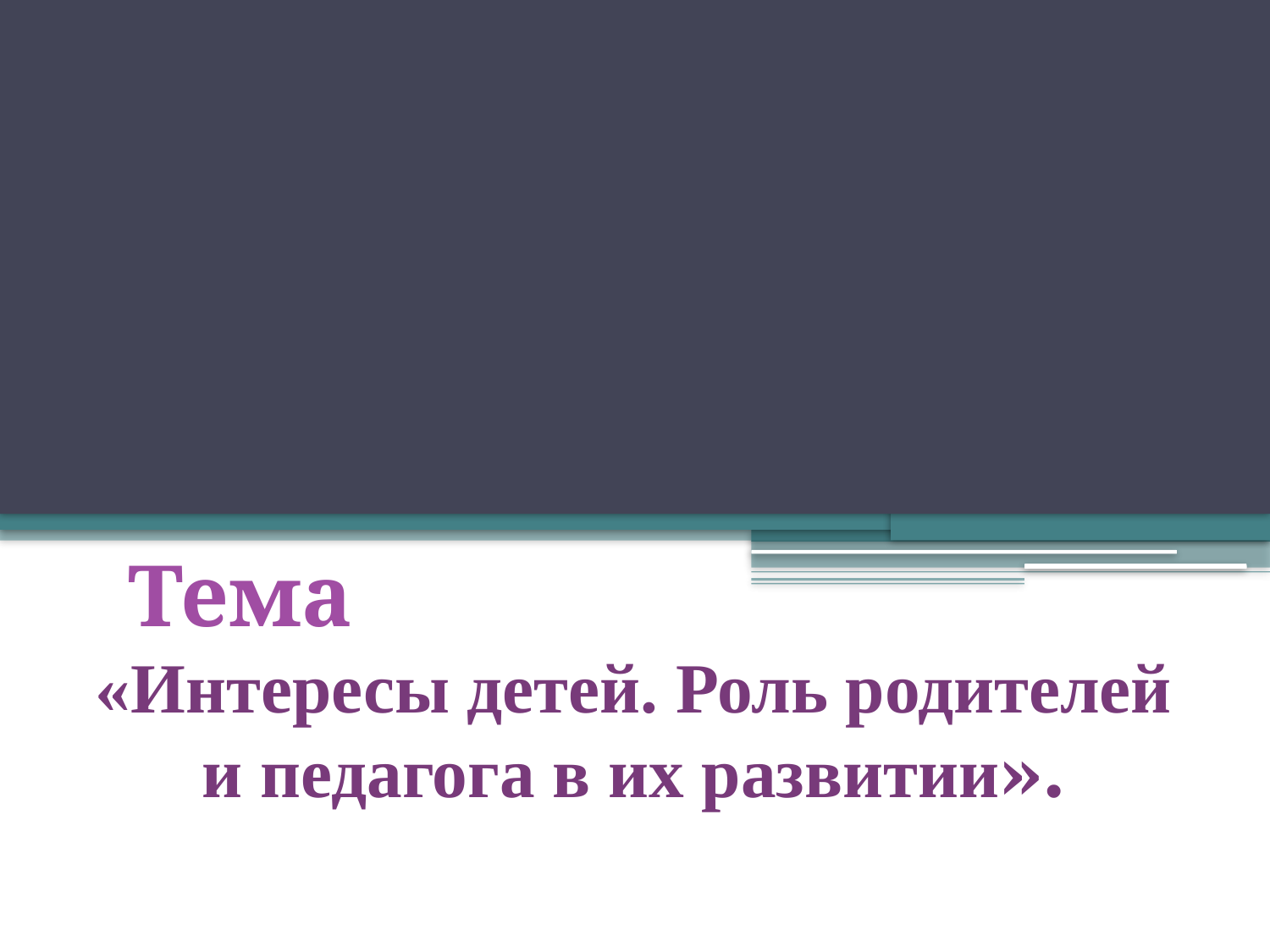

Тема

«Интересы детей. Роль родителей и педагога в их развитии».